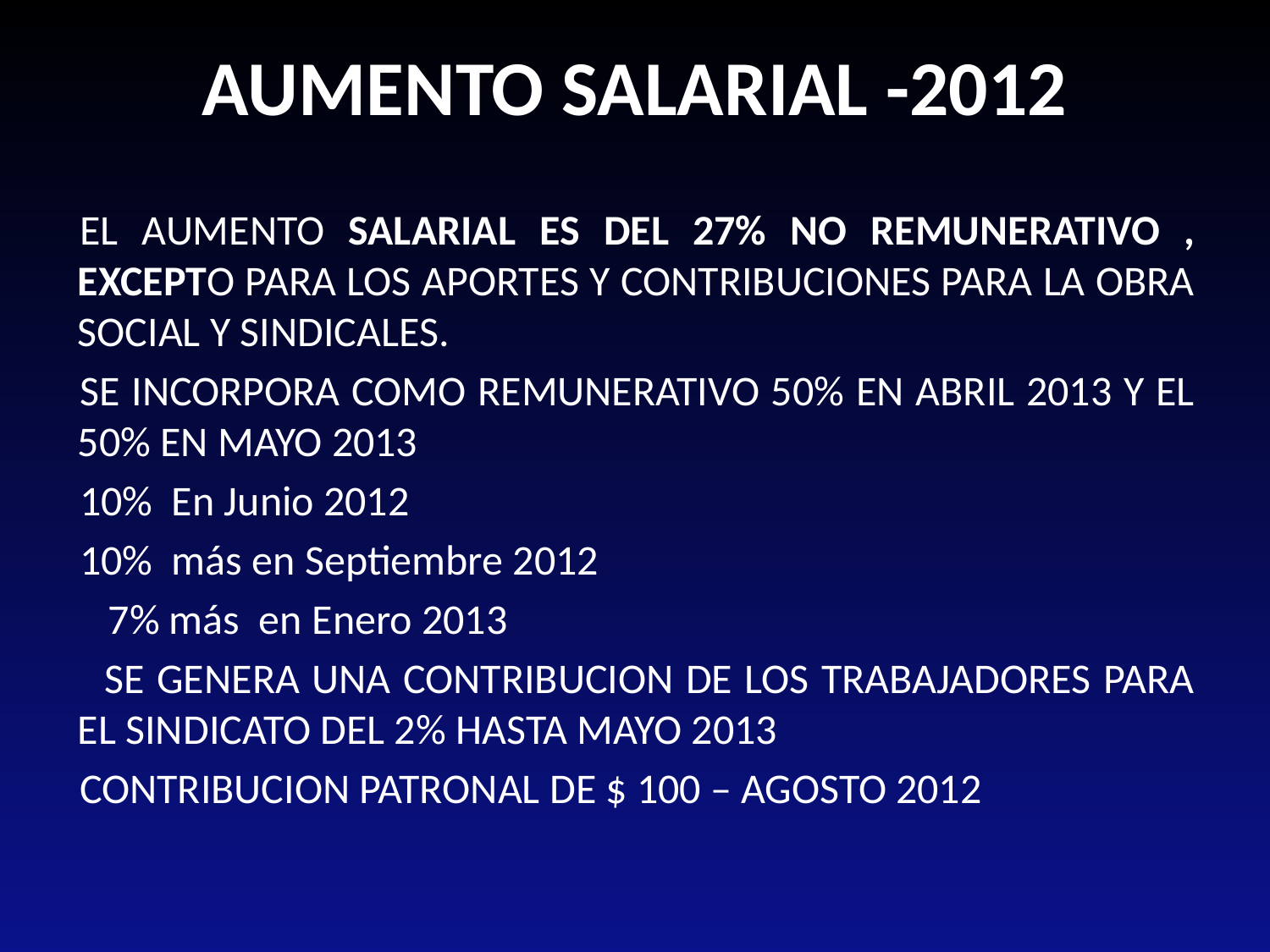

# AUMENTO SALARIAL -2012
EL AUMENTO SALARIAL ES DEL 27% NO REMUNERATIVO , EXCEPTO PARA LOS APORTES Y CONTRIBUCIONES PARA LA OBRA SOCIAL Y SINDICALES.
SE INCORPORA COMO REMUNERATIVO 50% EN ABRIL 2013 Y EL 50% EN MAYO 2013
10%  En Junio 2012
10%  más en Septiembre 2012
   7% más  en Enero 2013
  SE GENERA UNA CONTRIBUCION DE LOS TRABAJADORES PARA EL SINDICATO DEL 2% HASTA MAYO 2013
CONTRIBUCION PATRONAL DE $ 100 – AGOSTO 2012